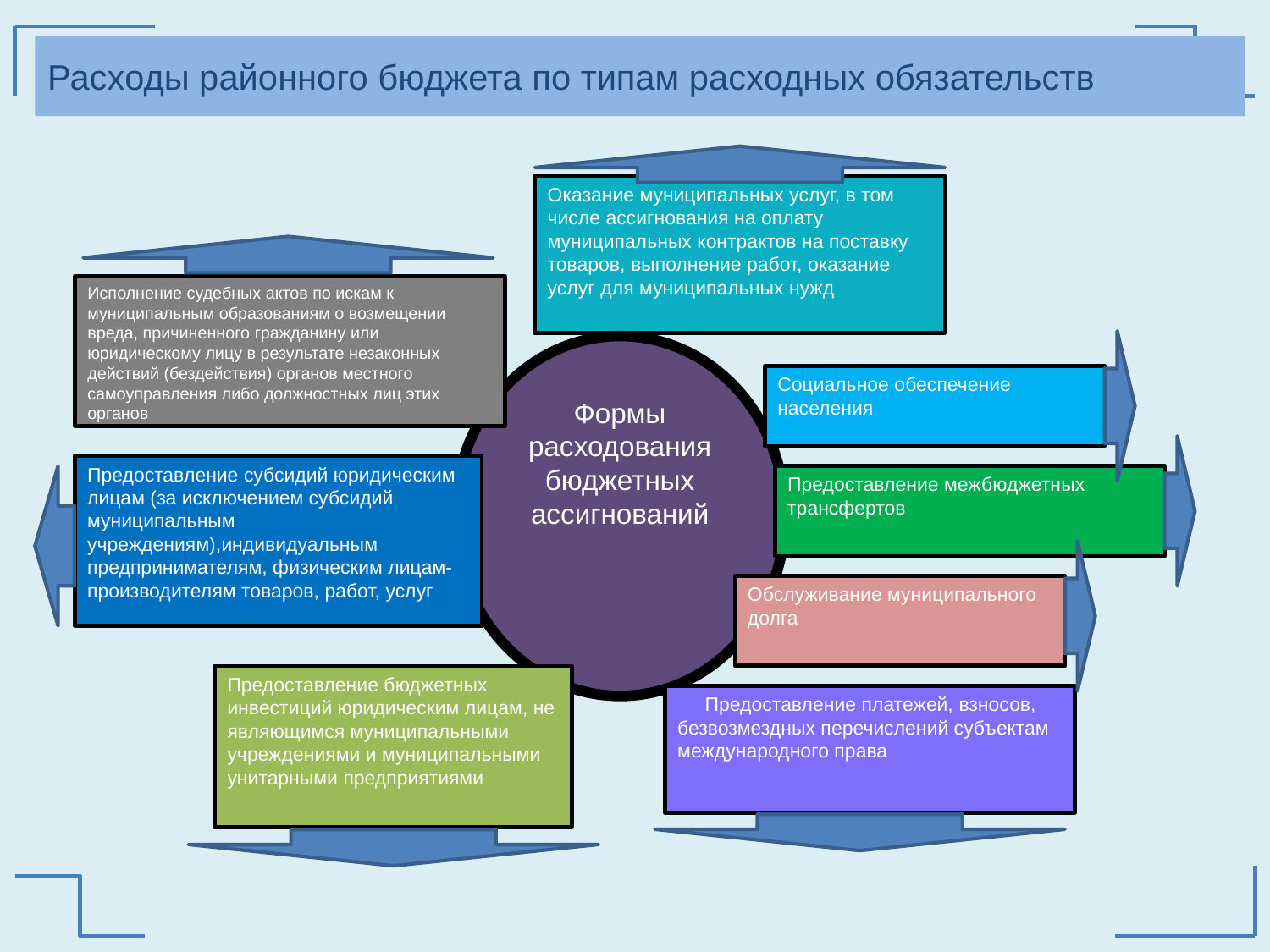

Расходы районного бюджета по типам расходных обязательств

Оказание муниципальных услуг, в том числе ассигнования на оплату муниципальных контрактов на поставку товаров, выполнение работ, оказание услуг для муниципальных нужд

Исполнение судебных актов по искам к муниципальным образованиям о возмещении вреда, причиненного гражданину или юридическому лицу в результате незаконных действий (бездействия) органов местного самоуправления либо должностных лиц этих органов
Формы расходования бюджетных ассигнований
Социальное обеспечение населения

Предоставление субсидий юридическим лицам (за исключением субсидий муниципальным учреждениям),индивидуальным предпринимателям, физическим лицам-производителям товаров, работ, услуг
Предоставление межбюджетных трансфертов

Обслуживание муниципального долга

Предоставление бюджетных инвестиций юридическим лицам, не являющимся муниципальными учреждениями и муниципальными унитарными предприятиями
     Предоставление платежей, взносов, безвозмездных перечислений субъектам международного права